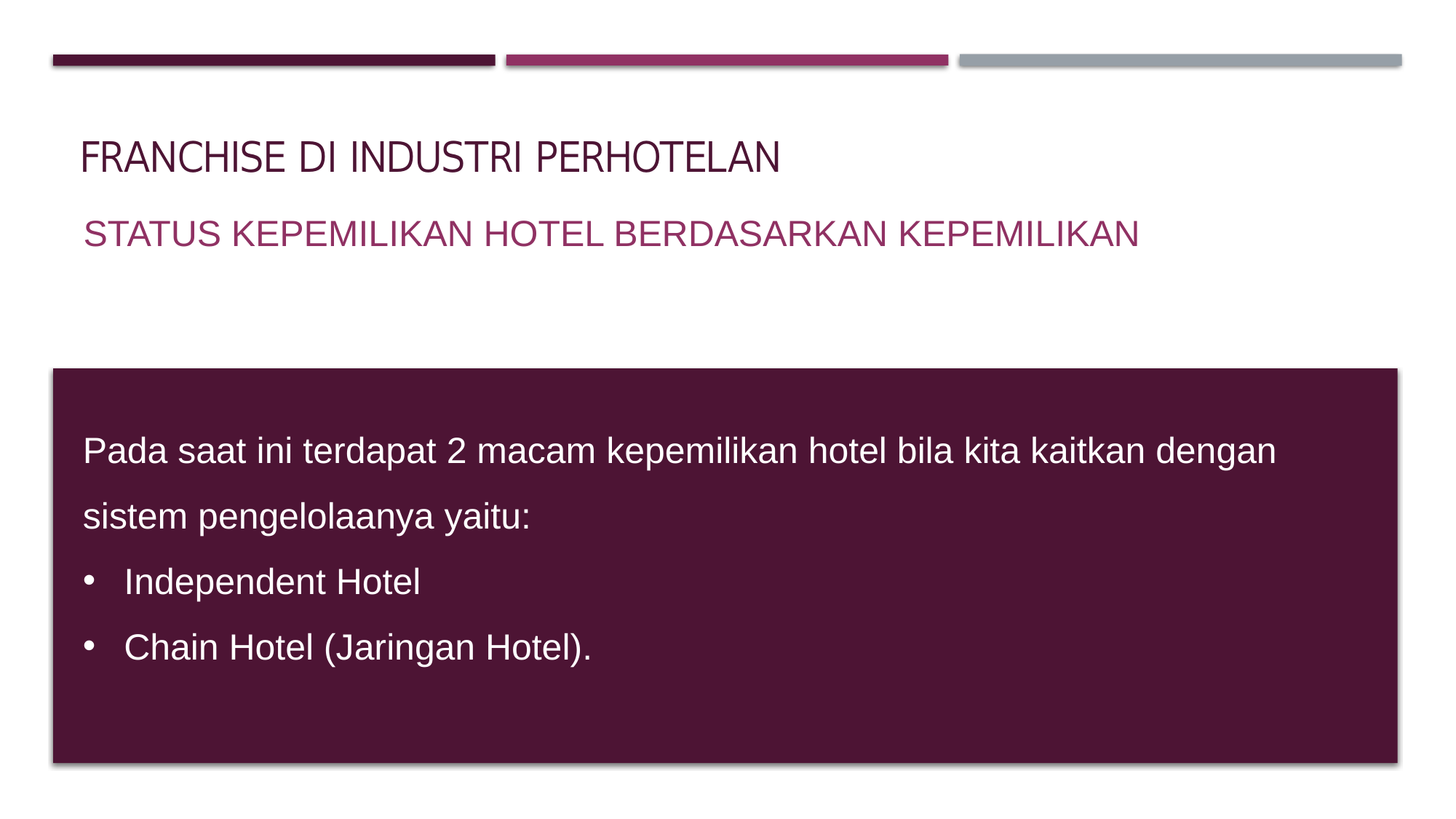

# FRANCHISE DI INDUSTRI PERHOTELAN
Status Kepemilikan Hotel Berdasarkan Kepemilikan
Pada saat ini terdapat 2 macam kepemilikan hotel bila kita kaitkan dengan sistem pengelolaanya yaitu:
Independent Hotel
Chain Hotel (Jaringan Hotel).